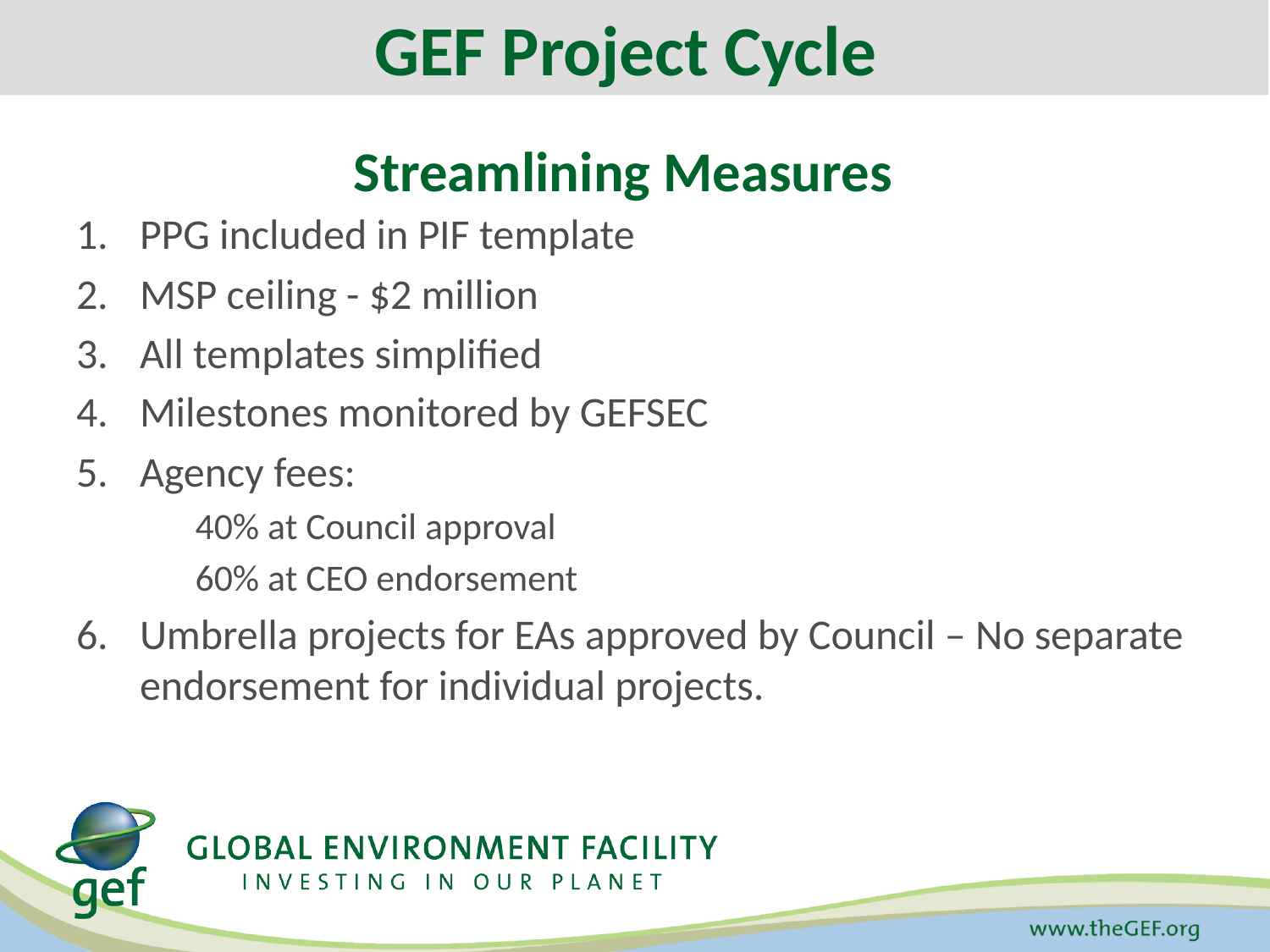

GEF Project Cycle
Streamlining Measures
PPG included in PIF template
MSP ceiling - $2 million
All templates simplified
Milestones monitored by GEFSEC
Agency fees:
	40% at Council approval
	60% at CEO endorsement
Umbrella projects for EAs approved by Council – No separate endorsement for individual projects.